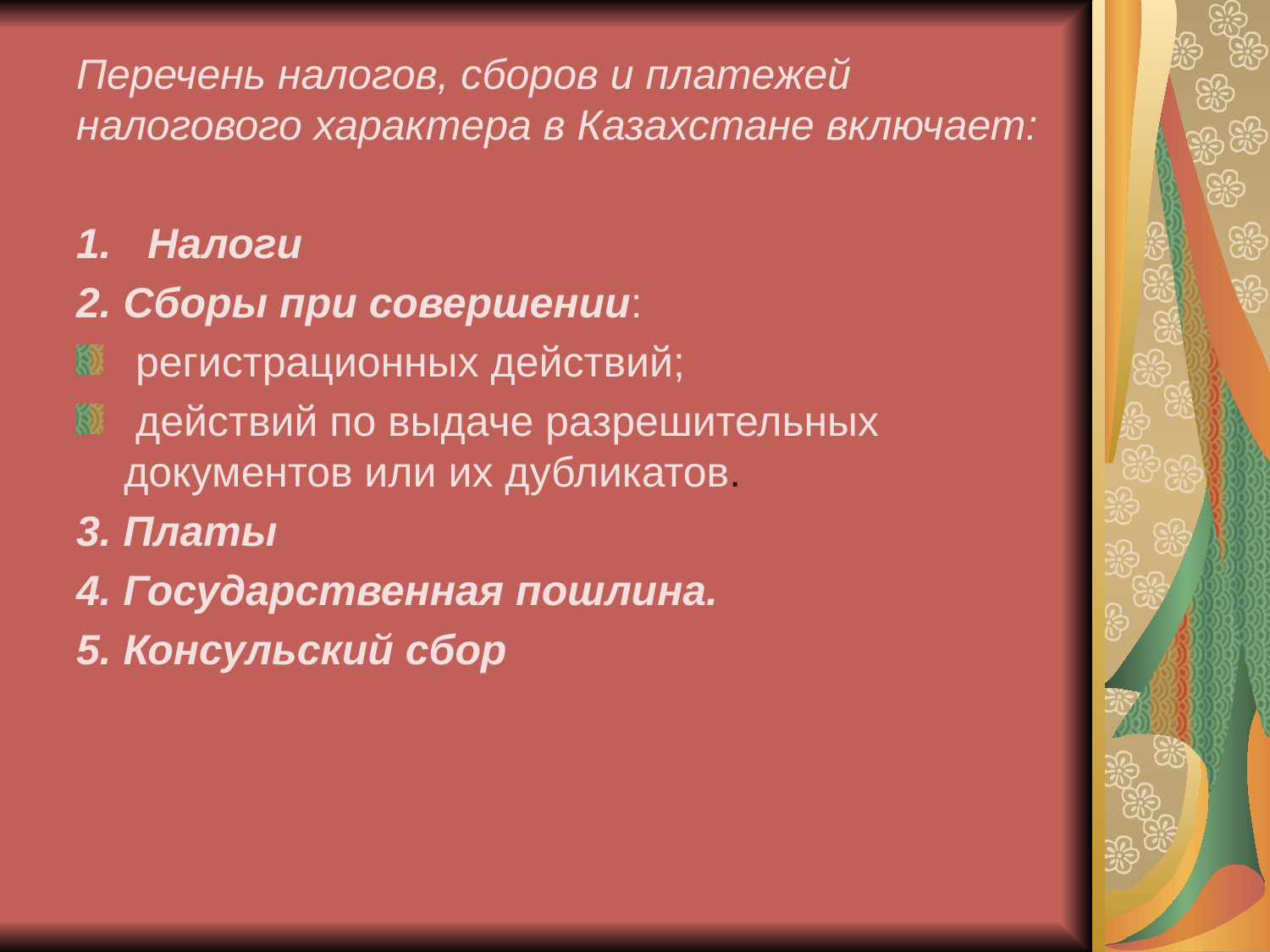

# Перечень налогов, сборов и платежей налогового характера в Казахстане включает:

Налоги
2. Сборы при совершении:
 регистрационных действий;
 действий по выдаче разрешительных документов или их дубликатов.
3. Платы
4. Государственная пошлина.
5. Консульский сбор